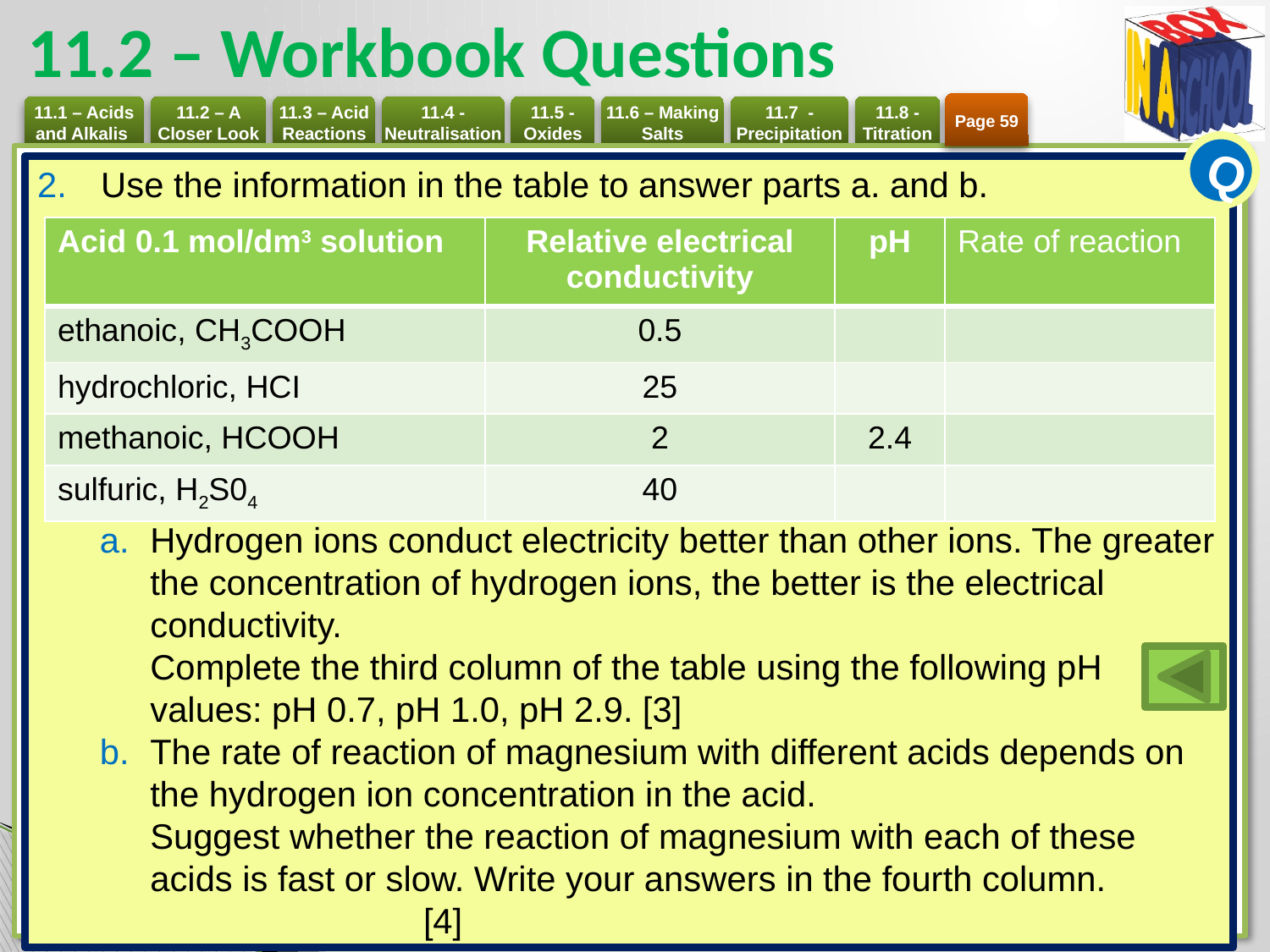

# 11.2 – Workbook Questions
Page 59
Q
Use the information in the table to answer parts a. and b.
Hydrogen ions conduct electricity better than other ions. The greater the concentration of hydrogen ions, the better is the electrical conductivity.
Complete the third column of the table using the following pH values: pH 0.7, pH 1.0, pH 2.9. [3]
The rate of reaction of magnesium with different acids depends on the hydrogen ion concentration in the acid.
Suggest whether the reaction of magnesium with each of these acids is fast or slow. Write your answers in the fourth column. 	[4]
| Acid 0.1 mol/dm3 solution | Relative electrical conductivity | pH | Rate of reaction |
| --- | --- | --- | --- |
| ethanoic, CH3COOH | 0.5 |  |  |
| hydrochloric, HCI | 25 |  |  |
| methanoic, HCOOH | 2 | 2.4 |  |
| sulfuric, H2S04 | 40 |  |  |